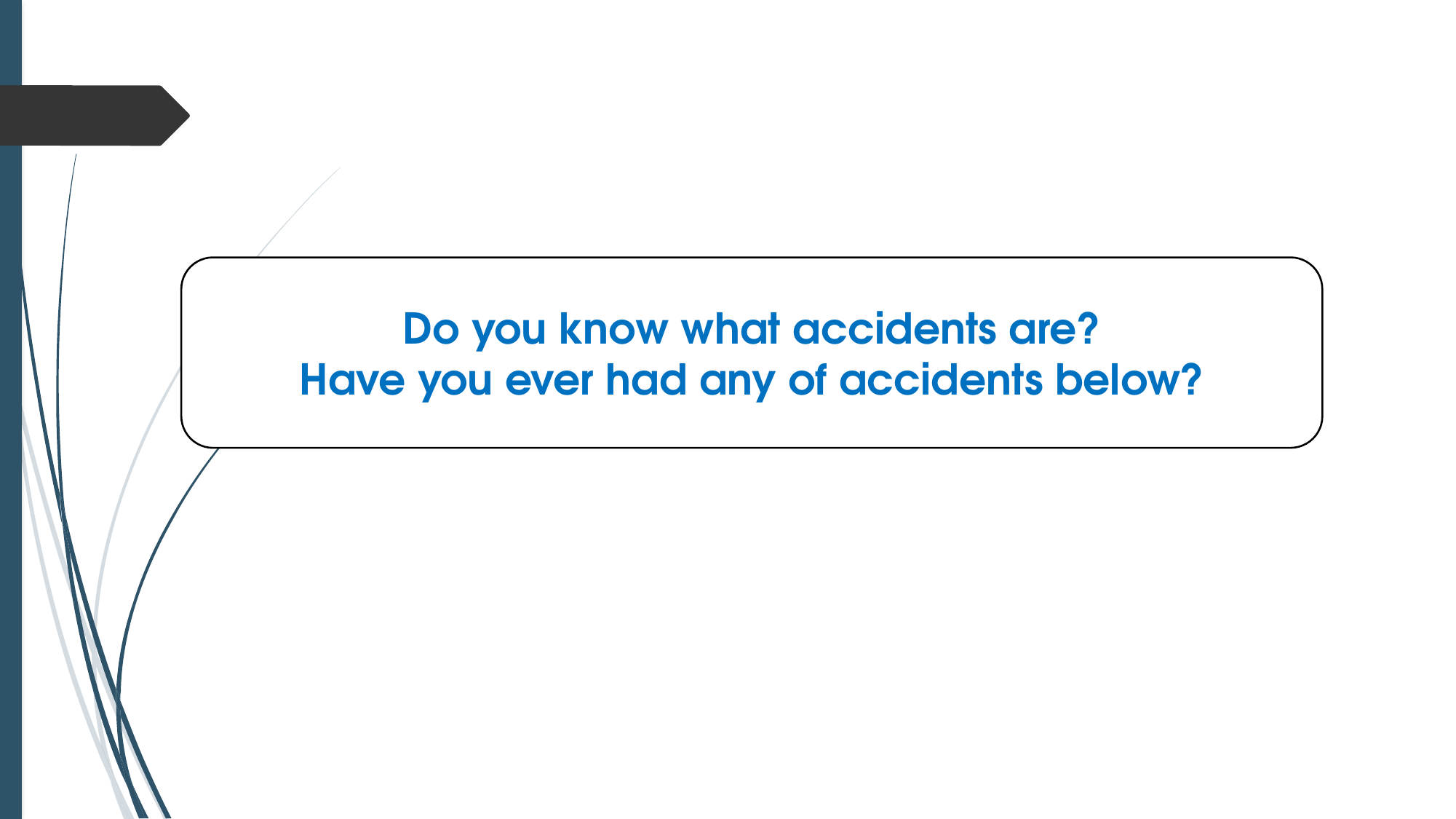

Do you know what accidents are?
Have you ever had any of accidents below?